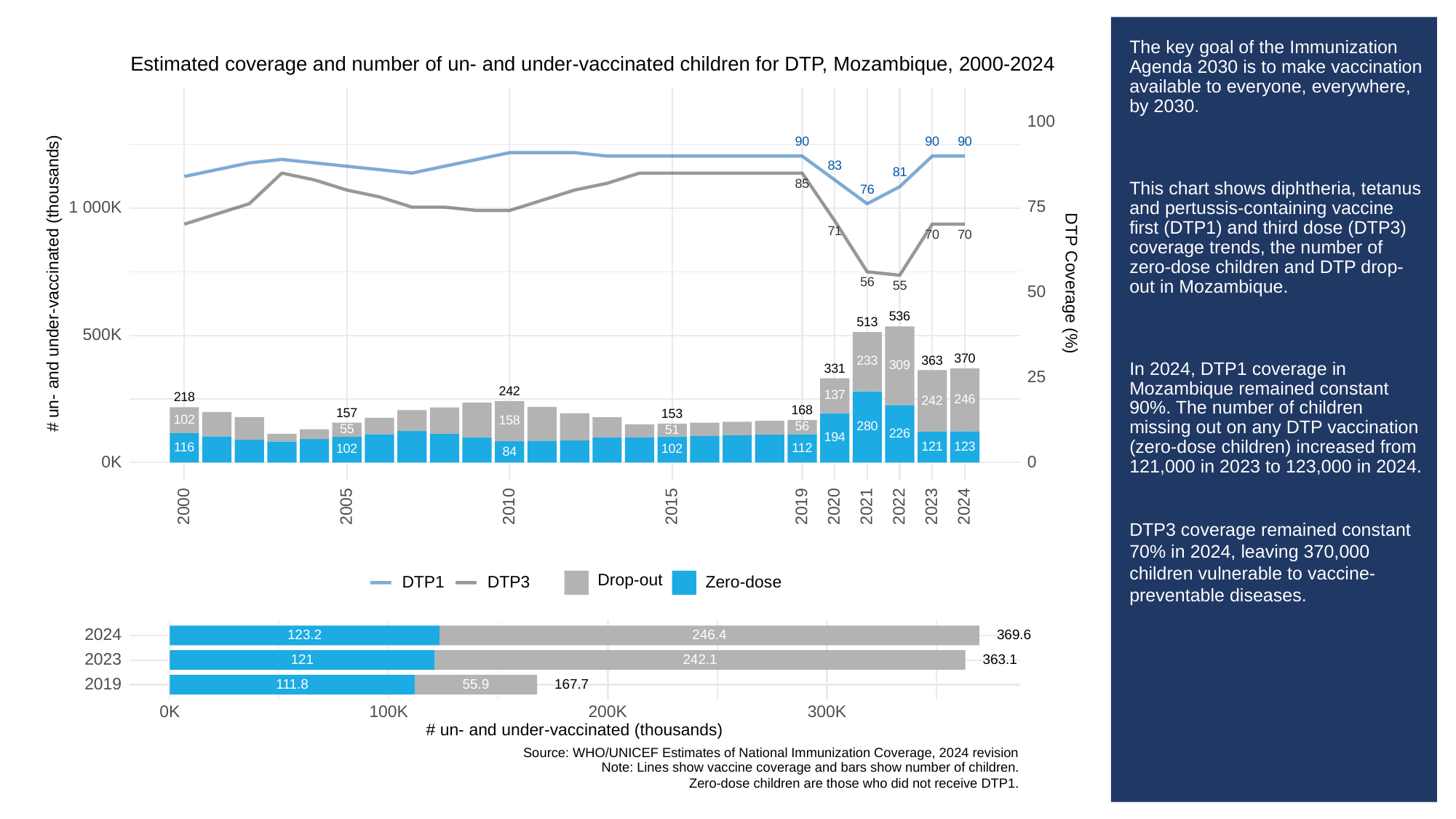

# The key goal of the Immunization Agenda 2030 is to make vaccination available to everyone, everywhere, by 2030.

This chart shows diphtheria, tetanus and pertussis-containing vaccine first (DTP1) and third dose (DTP3) coverage trends, the number of zero-dose children and DTP drop-out in Mozambique.

In 2024, DTP1 coverage in Mozambique remained constant 90%. The number of children missing out on any DTP vaccination (zero-dose children) increased from 121,000 in 2023 to 123,000 in 2024.

DTP3 coverage remained constant 70% in 2024, leaving 370,000 children vulnerable to vaccine-preventable diseases.

Estimated coverage and number of un- and under-vaccinated children for DTP, Mozambique, 2000-2024

100
90
90
90

83
81

85
76
75
1 000K

71
70
70

# un- and under-vaccinated (thousands)
DTP Coverage (%)
56
55
50
536
513

500K

370
363
233
309
331

25

242
137

218
246
242

168

157
153

102
158

280
56

55
51
226

194

123
121
116
112
102
102
84
0K
0

2023
2000
2005
2010
2015
2019
2020
2021
2022
2024

Drop-out
DTP3
Zero-dose
DTP1

2024
123.2
369.6
246.4

2023
363.1
121
242.1

2019
111.8
55.9
167.7

300K
0K
100K
200K
# un- and under-vaccinated (thousands)
Source: WHO/UNICEF Estimates of National Immunization Coverage, 2024 revision
Note: Lines show vaccine coverage and bars show number of children.
Zero-dose children are those who did not receive DTP1.